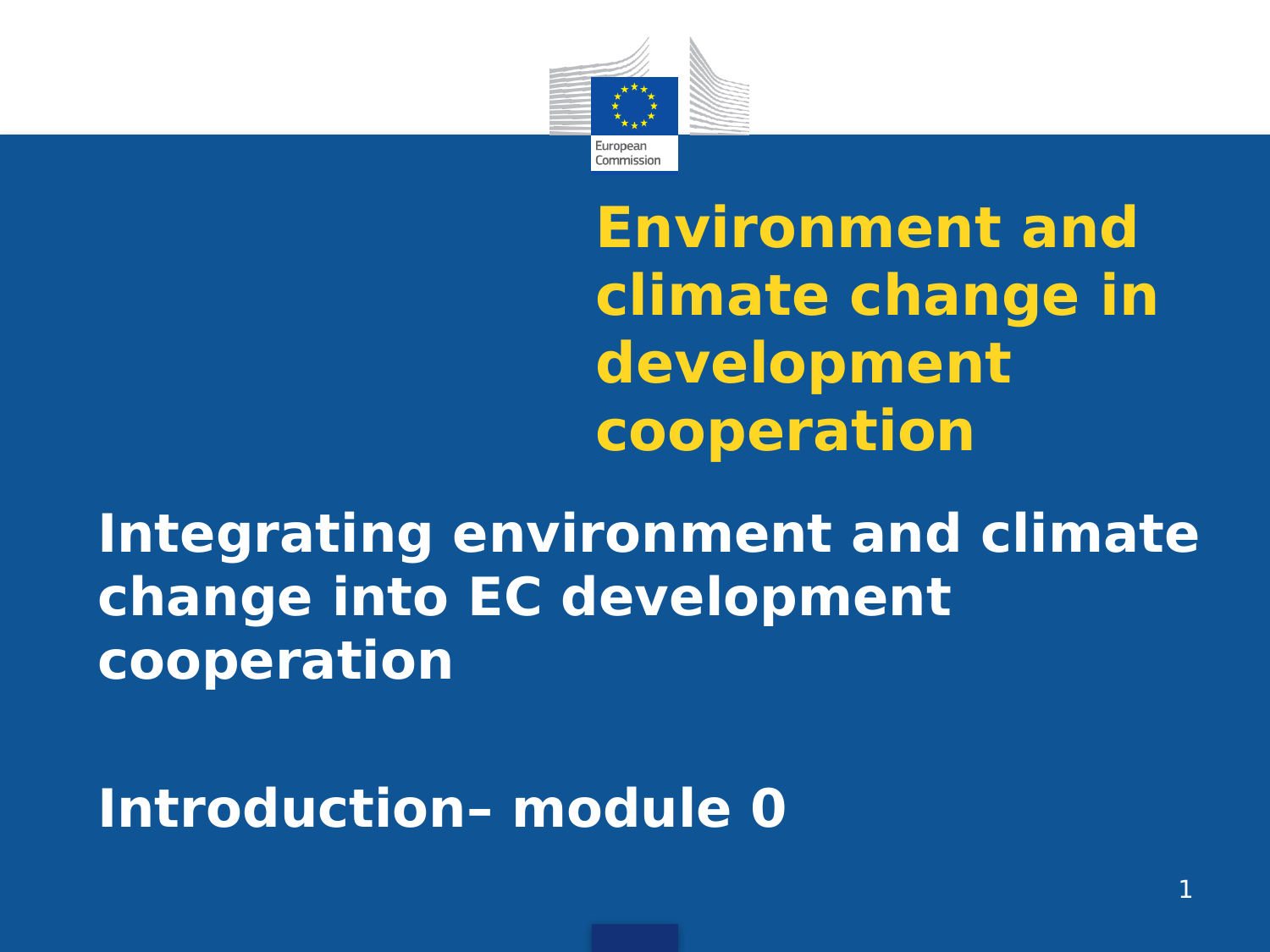

# Environment and climate change in development cooperation
Integrating environment and climate change into EC development cooperation

Introduction– module 0

1